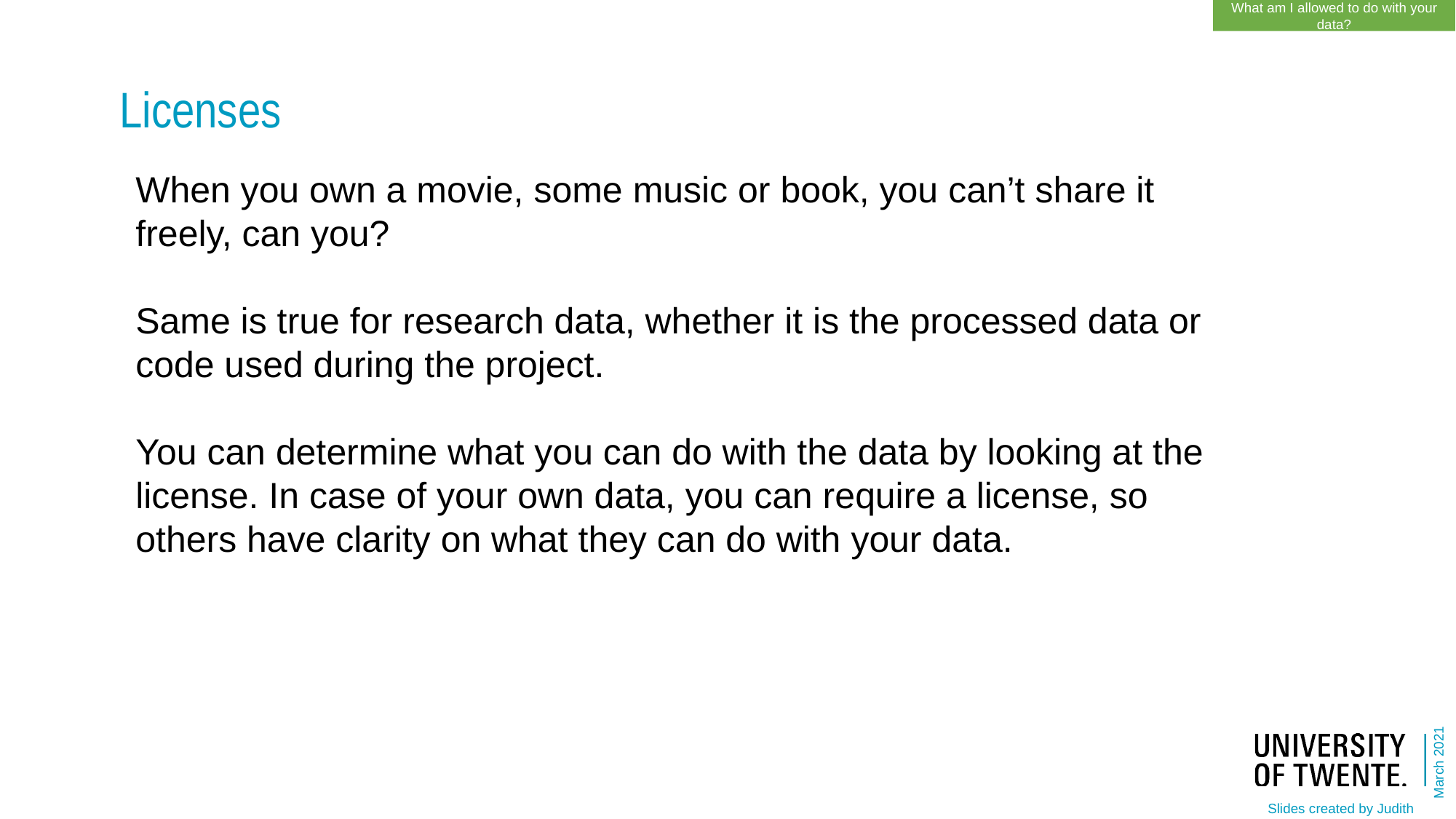

What am I allowed to do with your data?
Licenses
When you own a movie, some music or book, you can’t share it freely, can you?

Same is true for research data, whether it is the processed data or code used during the project.

You can determine what you can do with the data by looking at the license. In case of your own data, you can require a license, so others have clarity on what they can do with your data.